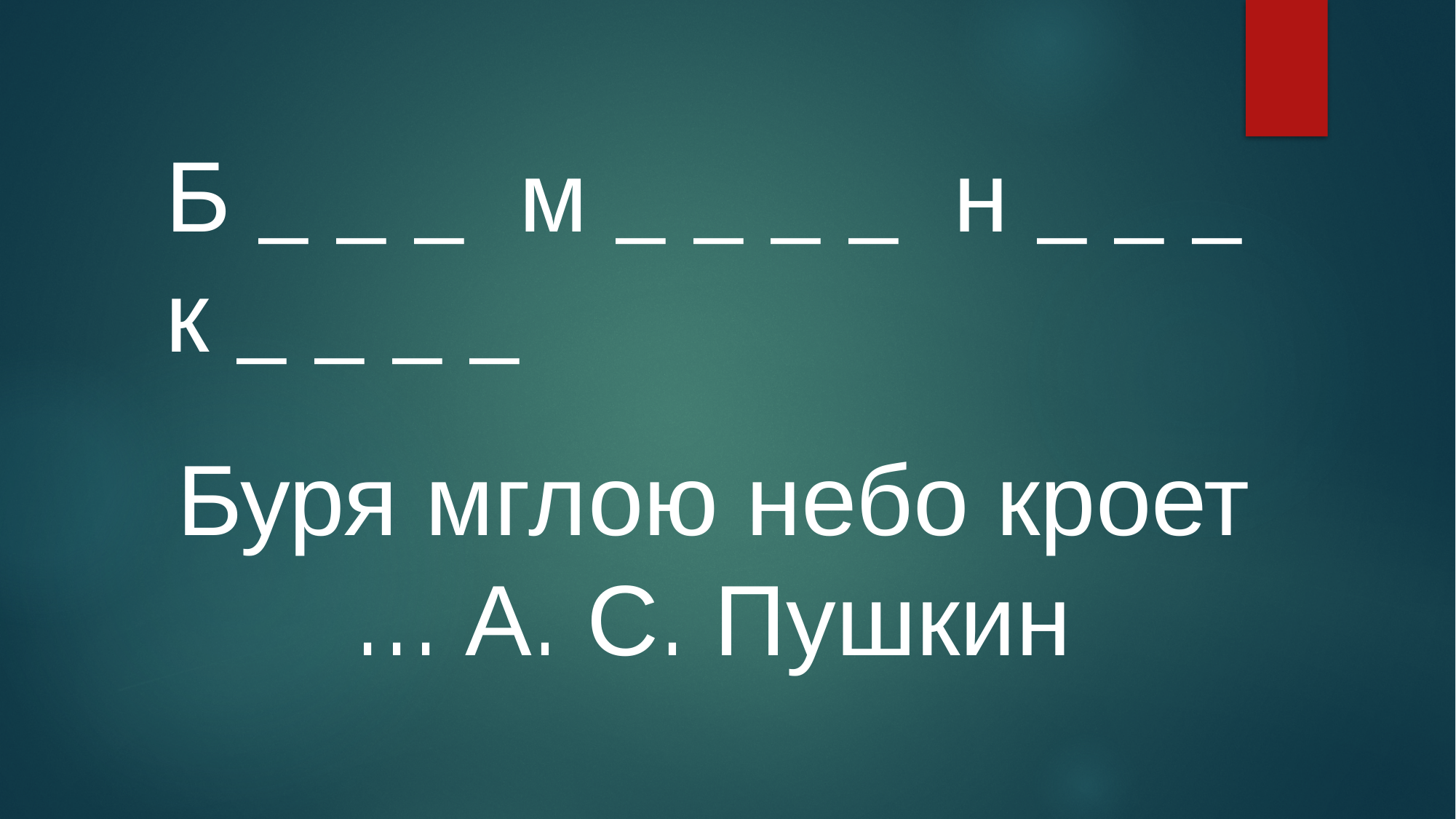

Б _ _ _  м _ _ _ _  н _ _ _   к _ _ _ _
Буря мглою небо кроет … А. С. Пушкин